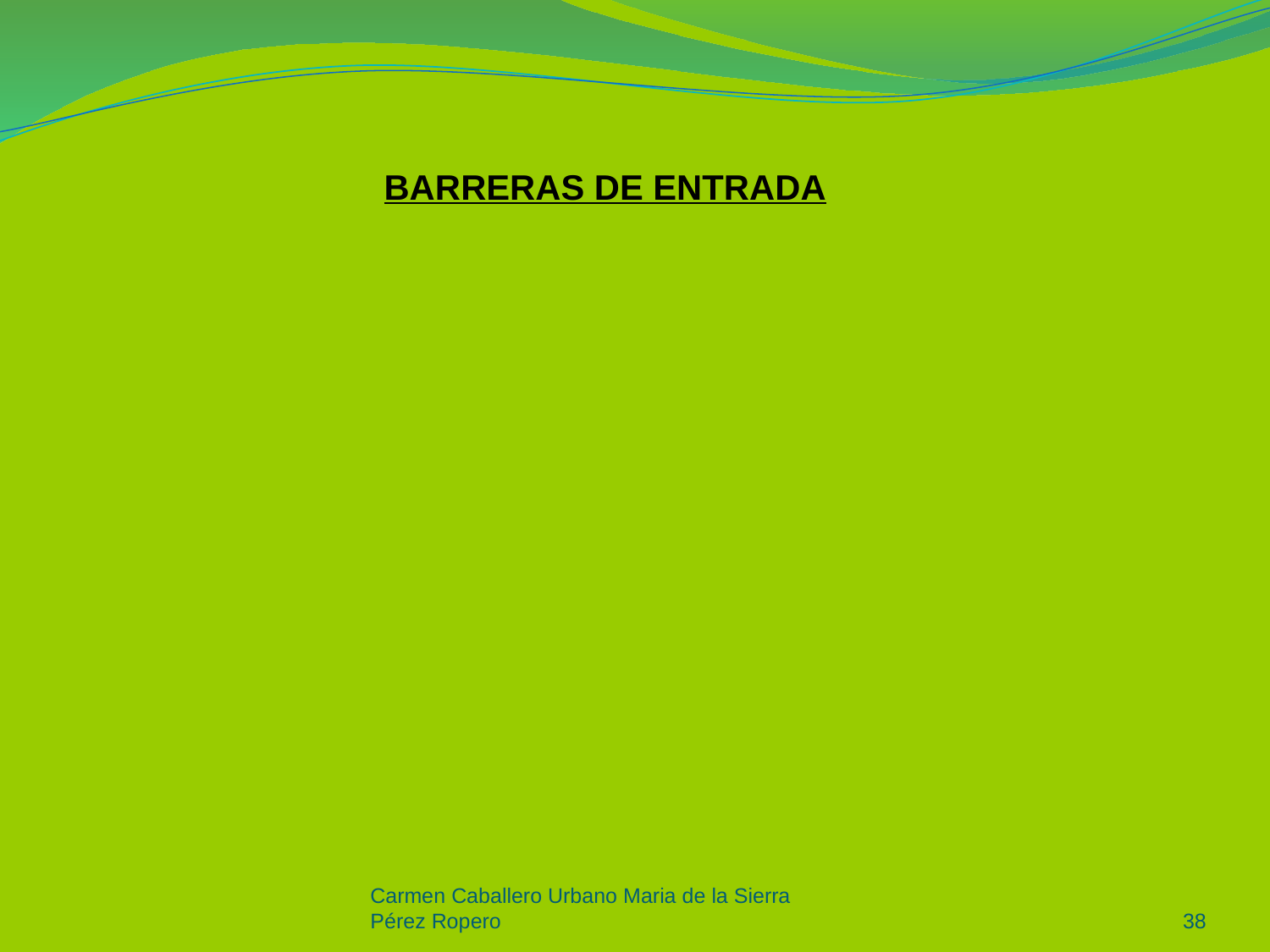

BARRERAS DE ENTRADA
Carmen Caballero Urbano Maria de la Sierra Pérez Ropero
38